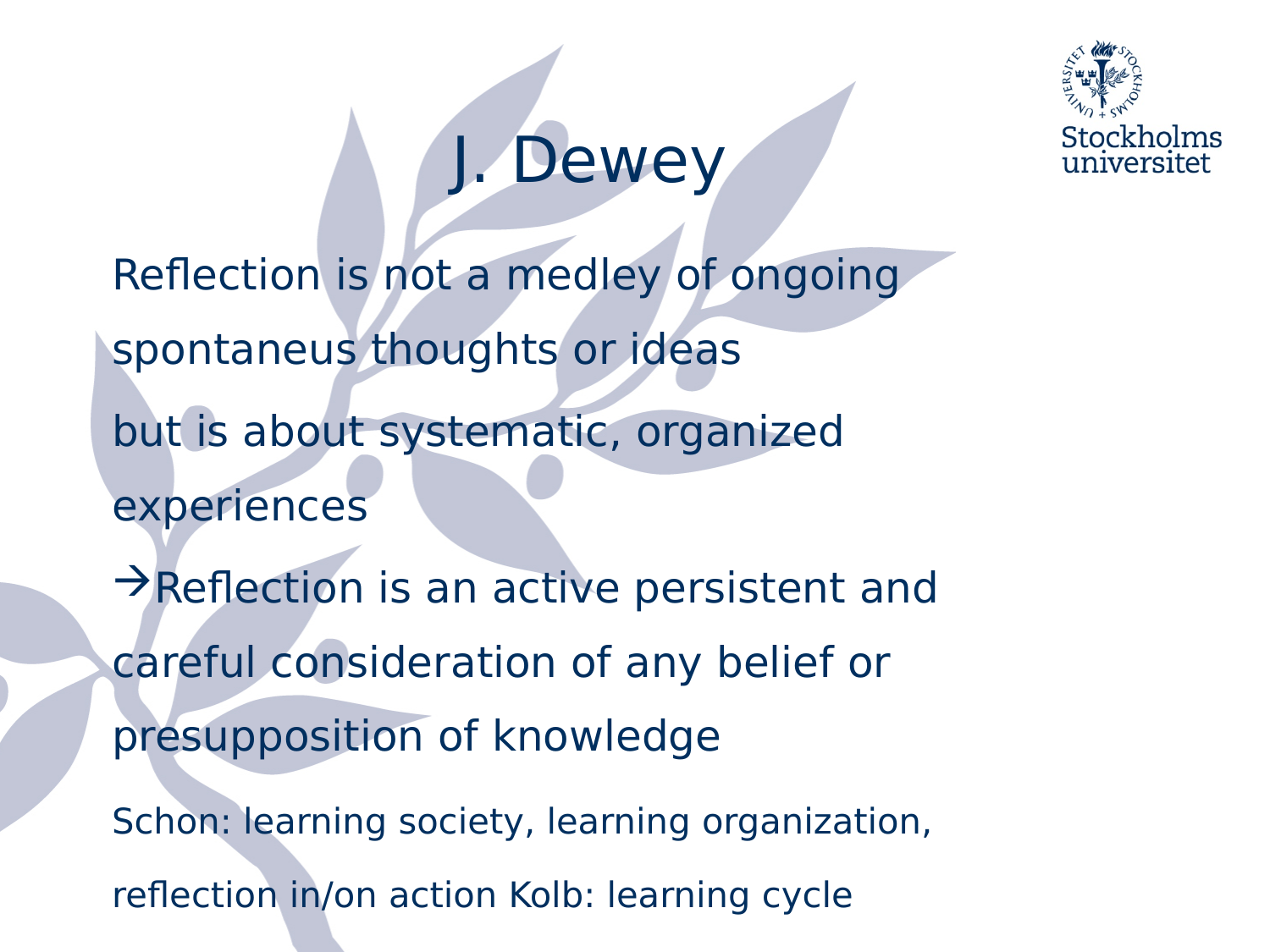

# J. Dewey
Reflection is not a medley of ongoing spontaneus thoughts or ideas
but is about systematic, organized experiences
Reflection is an active persistent and careful consideration of any belief or presupposition of knowledge
Schon: learning society, learning organization, reflection in/on action Kolb: learning cycle